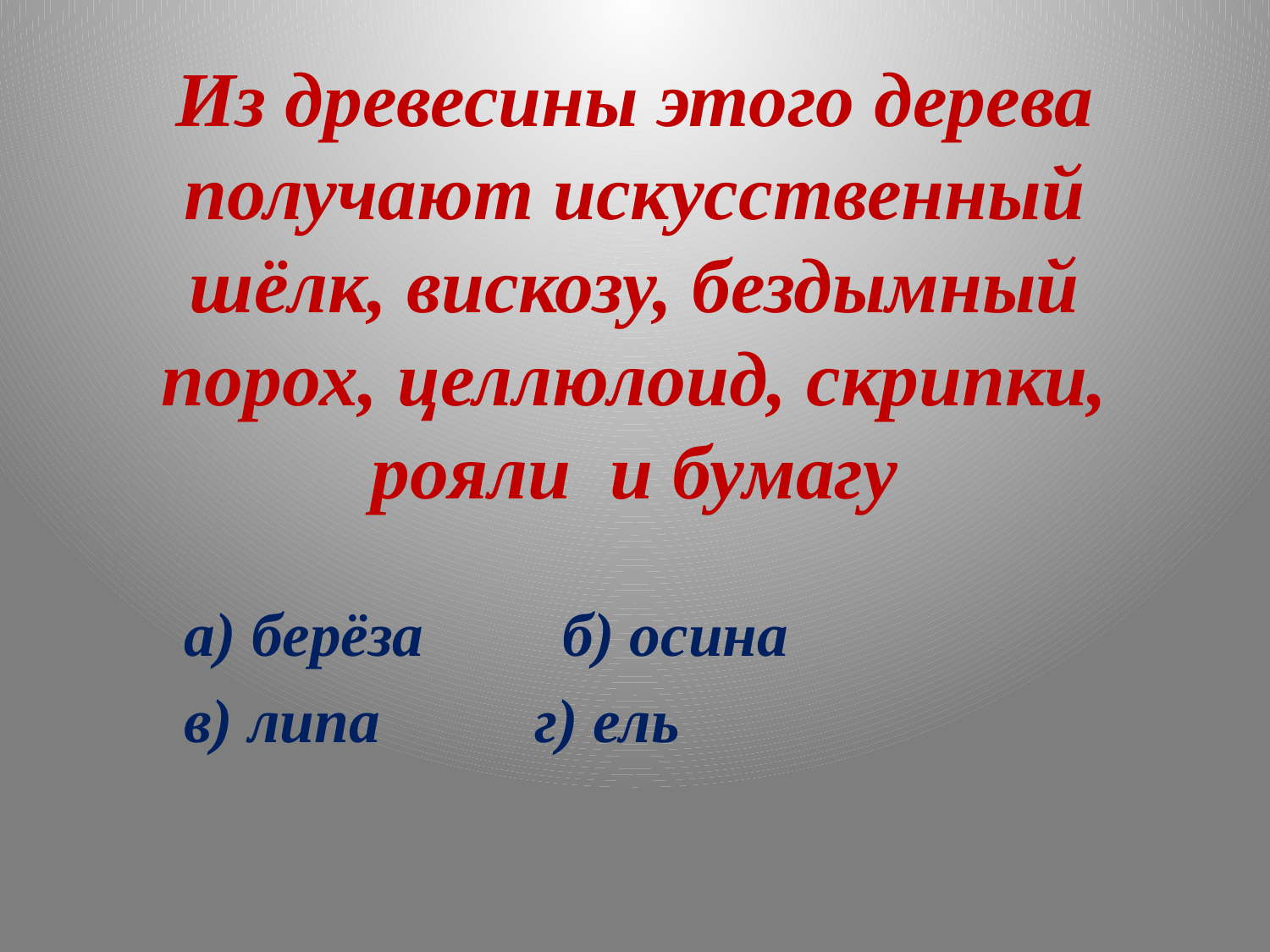

# Из древесины этого дерева получают искусственный шёлк, вискозу, бездымный порох, целлюлоид, скрипки, рояли  и бумагу

       а) берёза         б) осина
       в) липа          г) ель